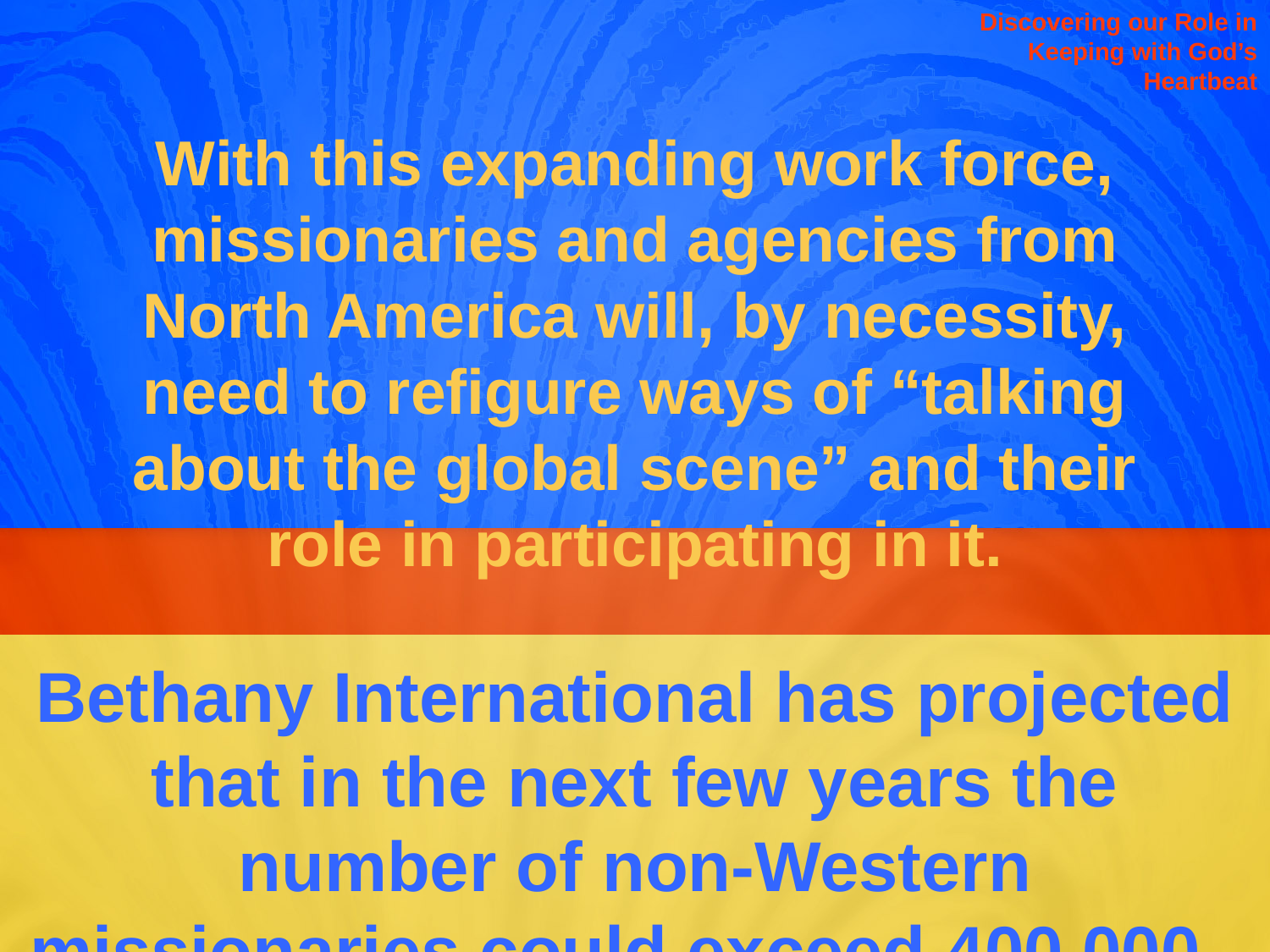

Discovering our Role in Keeping with God’s Heartbeat
With this expanding work force, missionaries and agencies from North America will, by necessity, need to refigure ways of “talking about the global scene” and their role in participating in it.
Bethany International has projected that in the next few years the number of non-Western missionaries could exceed 400,000.